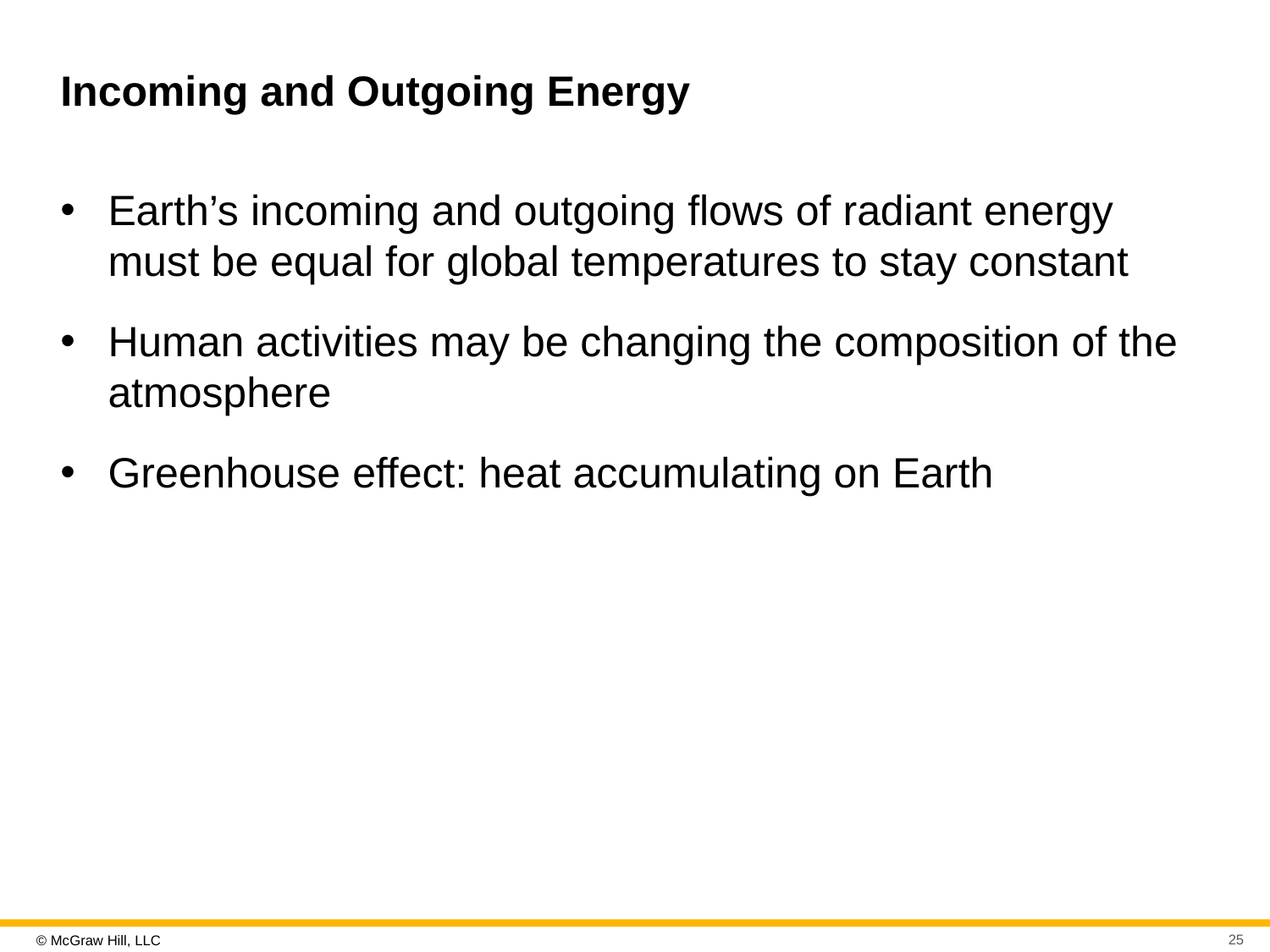

# Incoming and Outgoing Energy
Earth’s incoming and outgoing flows of radiant energy must be equal for global temperatures to stay constant
Human activities may be changing the composition of the atmosphere
Greenhouse effect: heat accumulating on Earth
25